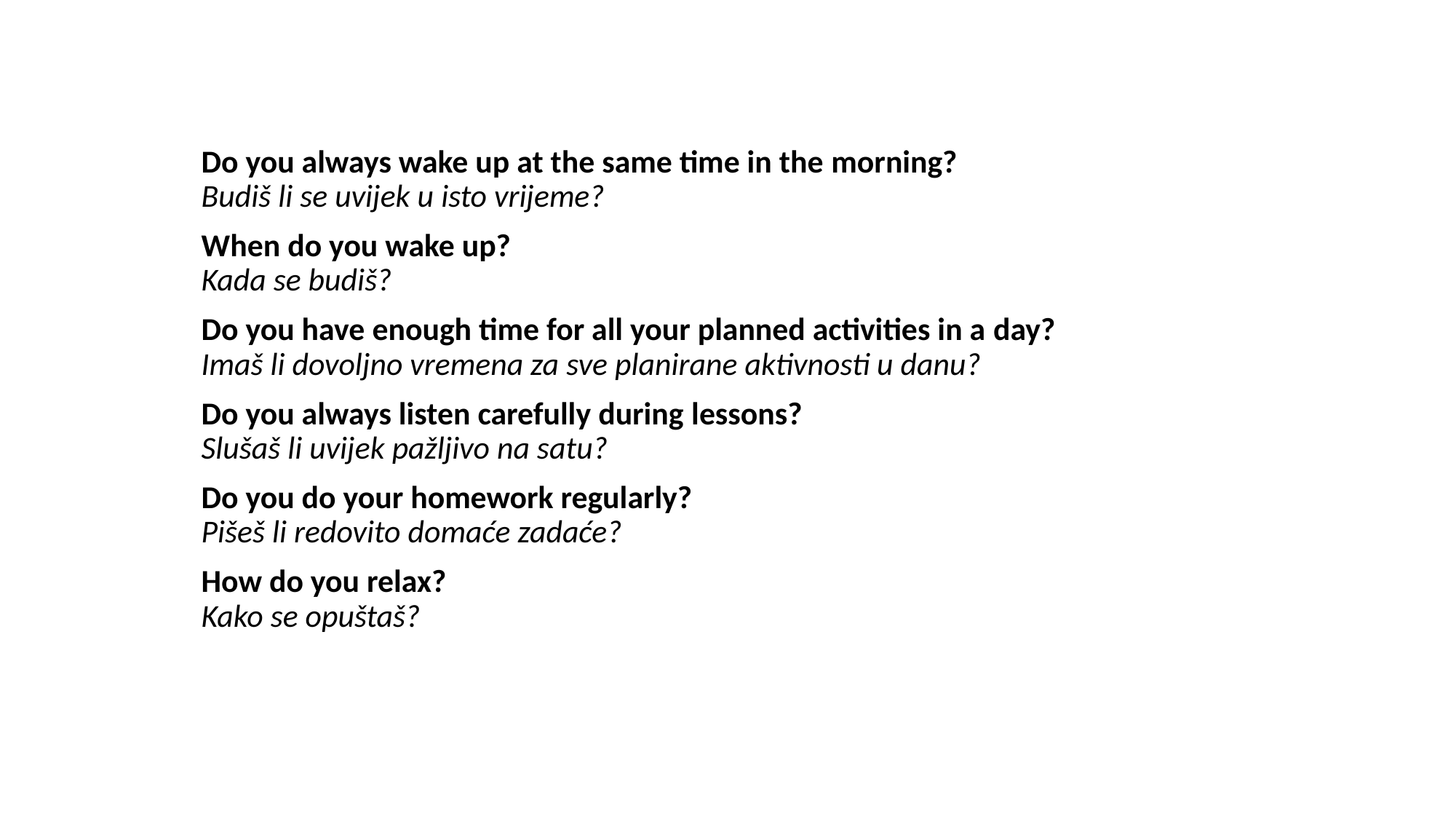

Do you always wake up at the same time in the morning?
Budiš li se uvijek u isto vrijeme?
When do you wake up?
Kada se budiš?
Do you have enough time for all your planned activities in a day?
Imaš li dovoljno vremena za sve planirane aktivnosti u danu?
Do you always listen carefully during lessons?
Slušaš li uvijek pažljivo na satu?
Do you do your homework regularly?
Pišeš li redovito domaće zadaće?
How do you relax?
Kako se opuštaš?